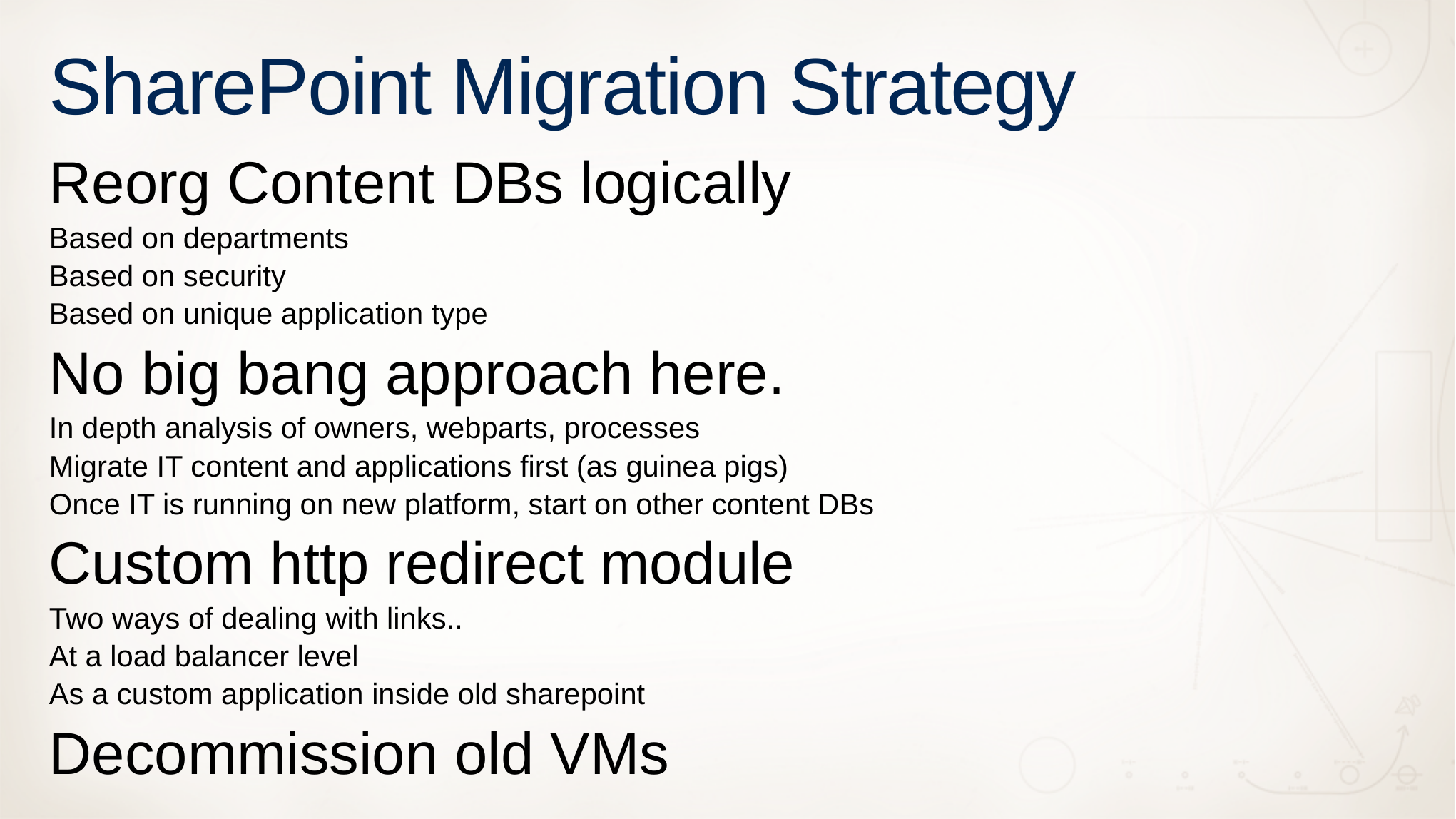

# SharePoint Migration Strategy
Reorg Content DBs logically
Based on departments
Based on security
Based on unique application type
No big bang approach here.
In depth analysis of owners, webparts, processes
Migrate IT content and applications first (as guinea pigs)
Once IT is running on new platform, start on other content DBs
Custom http redirect module
Two ways of dealing with links..
At a load balancer level
As a custom application inside old sharepoint
Decommission old VMs